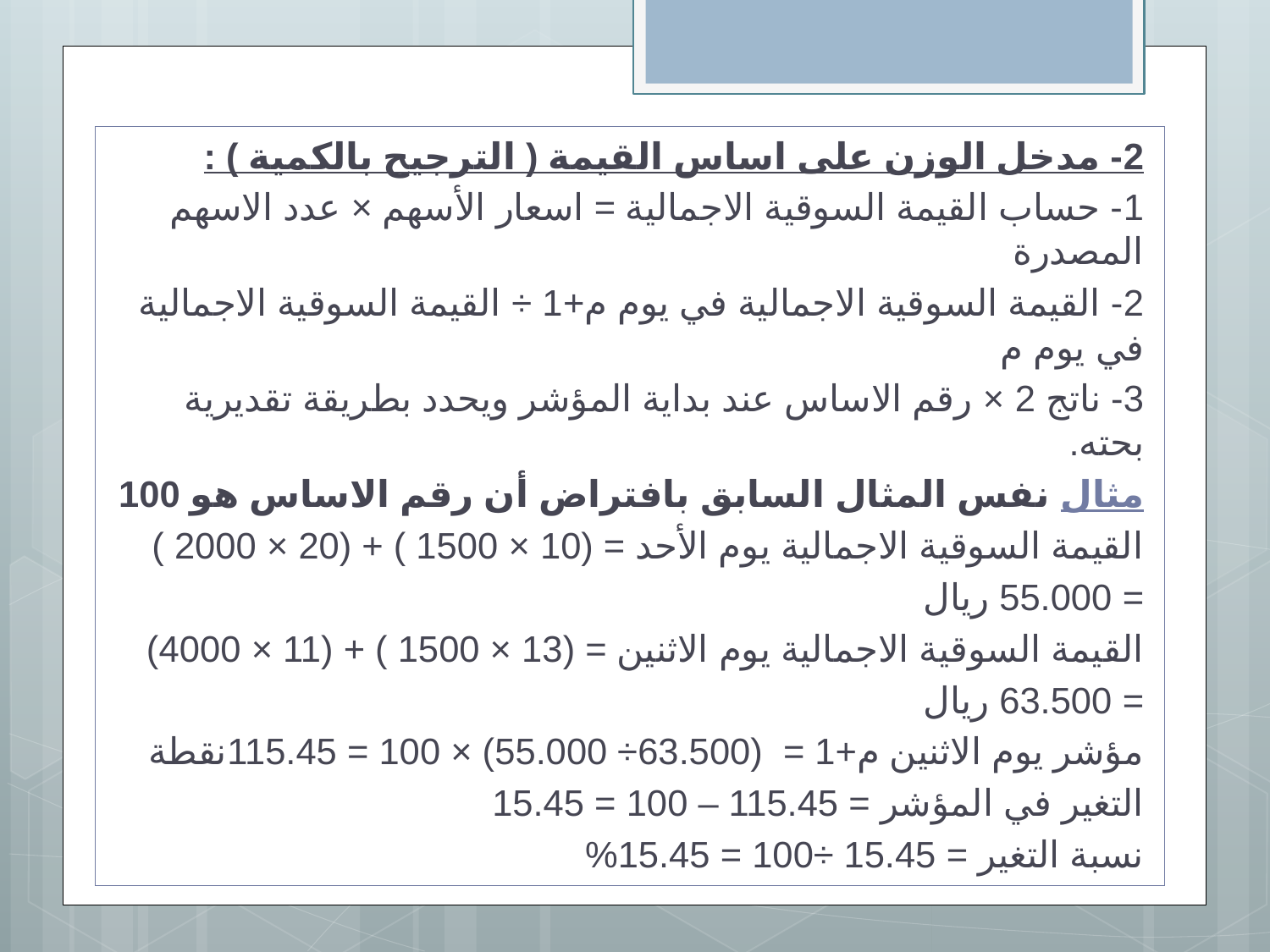

2- مدخل الوزن على اساس القيمة ( الترجيح بالكمية ) :
1- حساب القيمة السوقية الاجمالية = اسعار الأسهم × عدد الاسهم المصدرة
2- القيمة السوقية الاجمالية في يوم م+1 ÷ القيمة السوقية الاجمالية في يوم م
3- ناتج 2 × رقم الاساس عند بداية المؤشر ويحدد بطريقة تقديرية بحته.
مثال نفس المثال السابق بافتراض أن رقم الاساس هو 100
القيمة السوقية الاجمالية يوم الأحد = (10 × 1500 ) + (20 × 2000 )
				= 55.000 ريال
القيمة السوقية الاجمالية يوم الاثنين = (13 × 1500 ) + (11 × 4000)
				= 63.500 ريال
مؤشر يوم الاثنين م+1 =  (63.500÷ 55.000) × 100 = 115.45نقطة
التغير في المؤشر = 115.45 – 100 = 15.45
نسبة التغير = 15.45 ÷100 = 15.45%